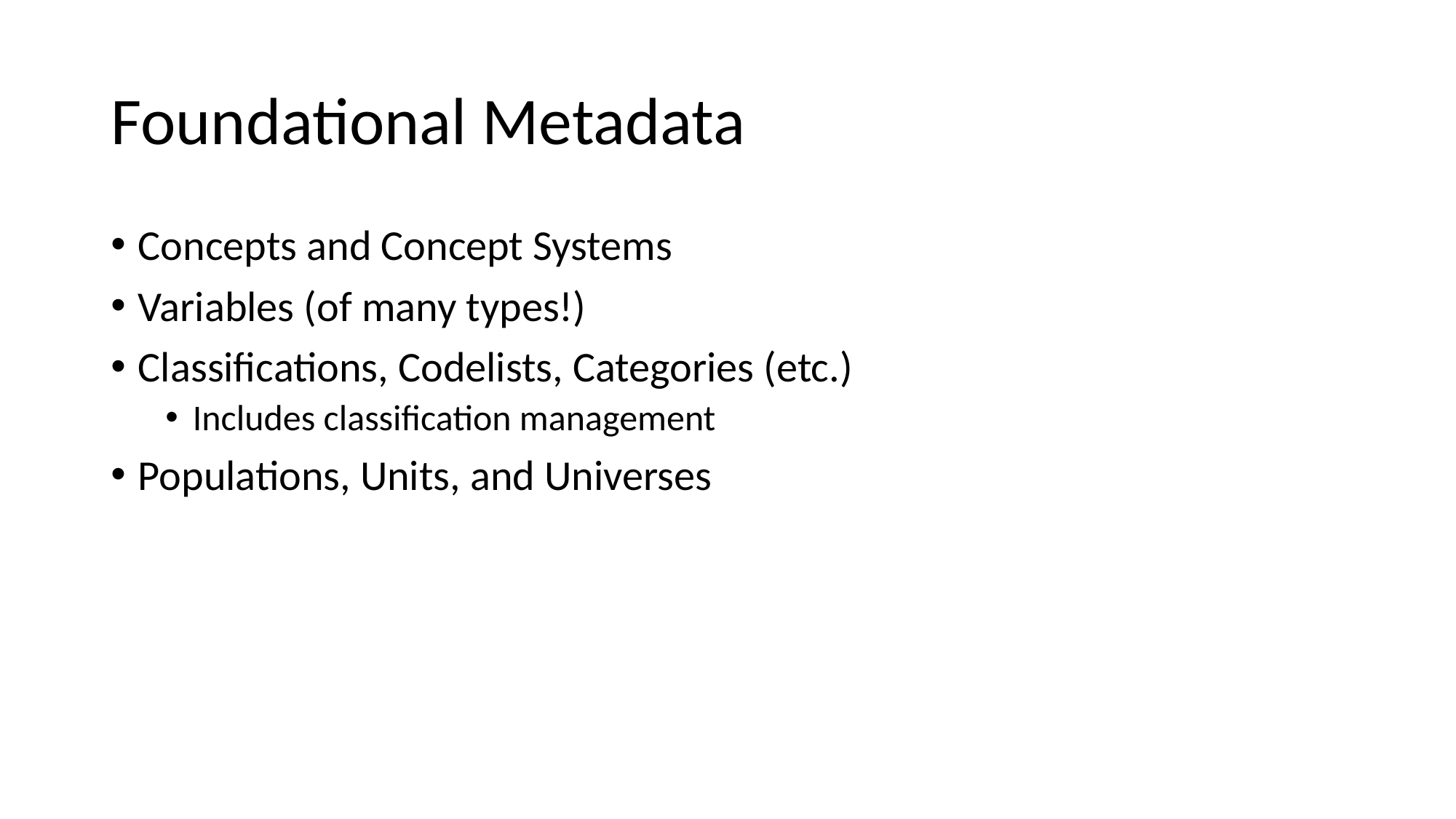

# Foundational Metadata
Concepts and Concept Systems
Variables (of many types!)
Classifications, Codelists, Categories (etc.)
Includes classification management
Populations, Units, and Universes